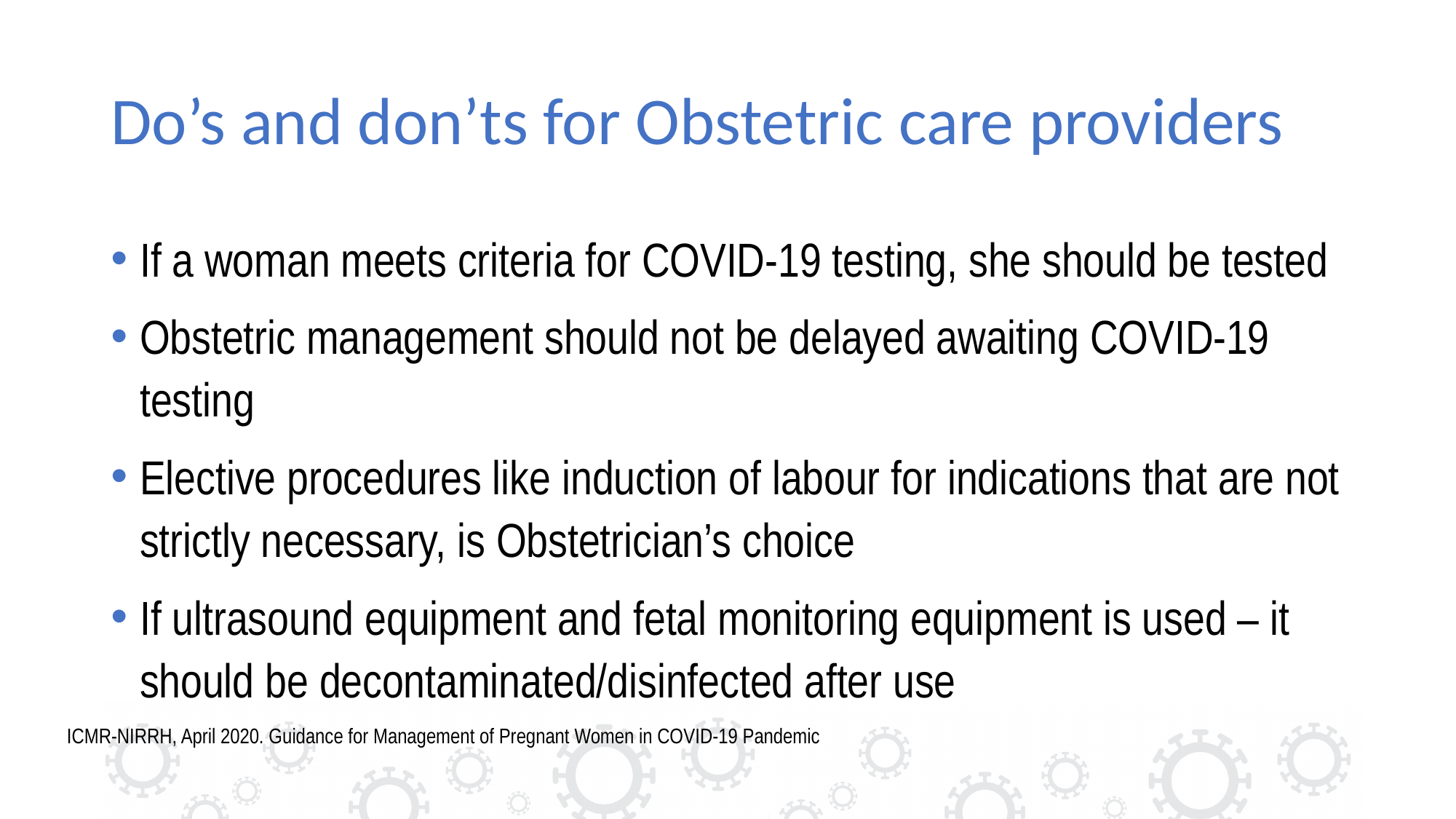

# Do’s and don’ts for Obstetric care providers
If a woman meets criteria for COVID-19 testing, she should be tested
Obstetric management should not be delayed awaiting COVID-19 testing
Elective procedures like induction of labour for indications that are not strictly necessary, is Obstetrician’s choice
If ultrasound equipment and fetal monitoring equipment is used – it should be decontaminated/disinfected after use
ICMR-NIRRH, April 2020. Guidance for Management of Pregnant Women in COVID-19 Pandemic